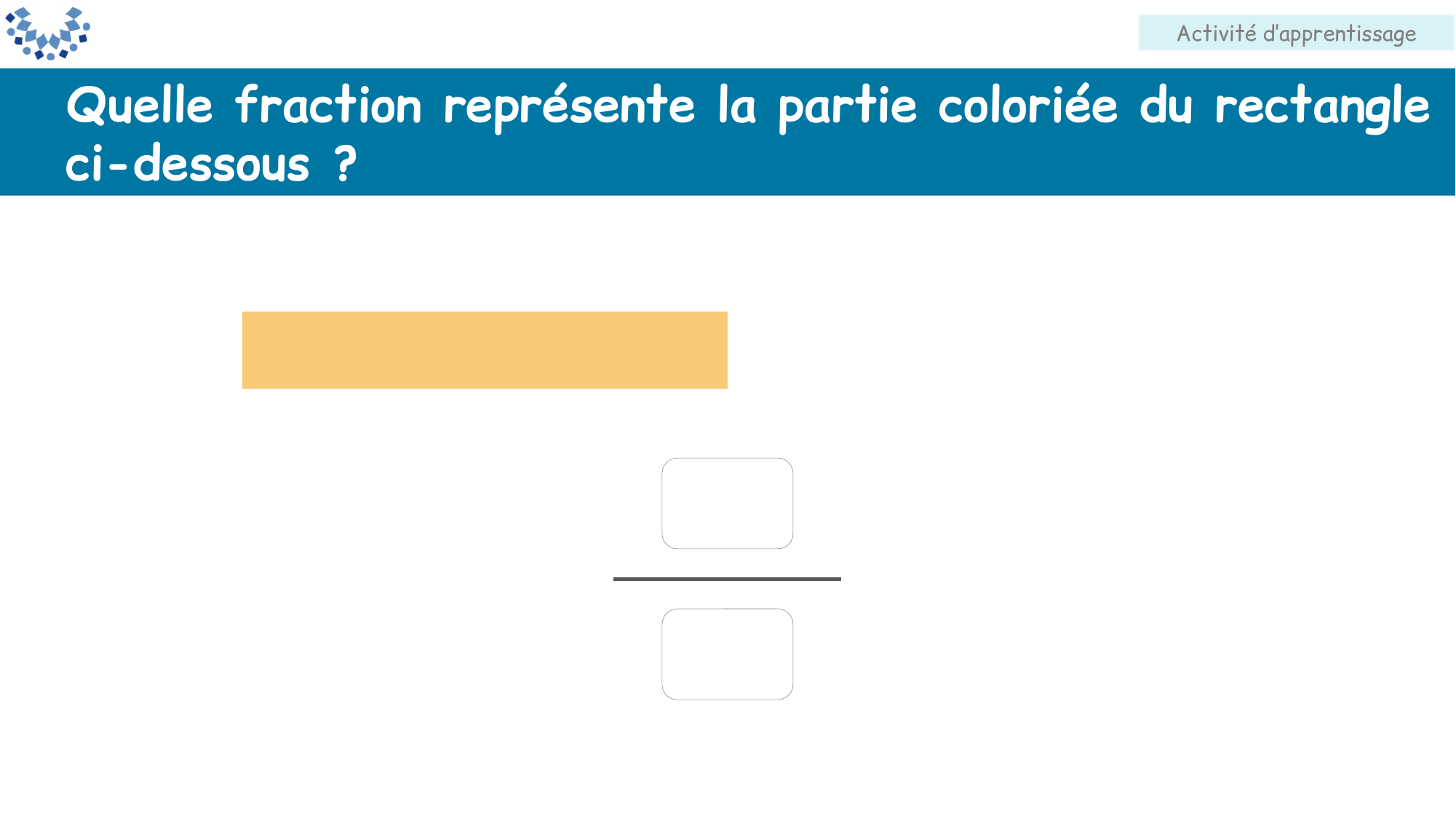

Activité d’apprentissage
Quelle fraction représente la partie coloriée du rectangle ci-dessous ?
|  |  |
| --- | --- |
1
2